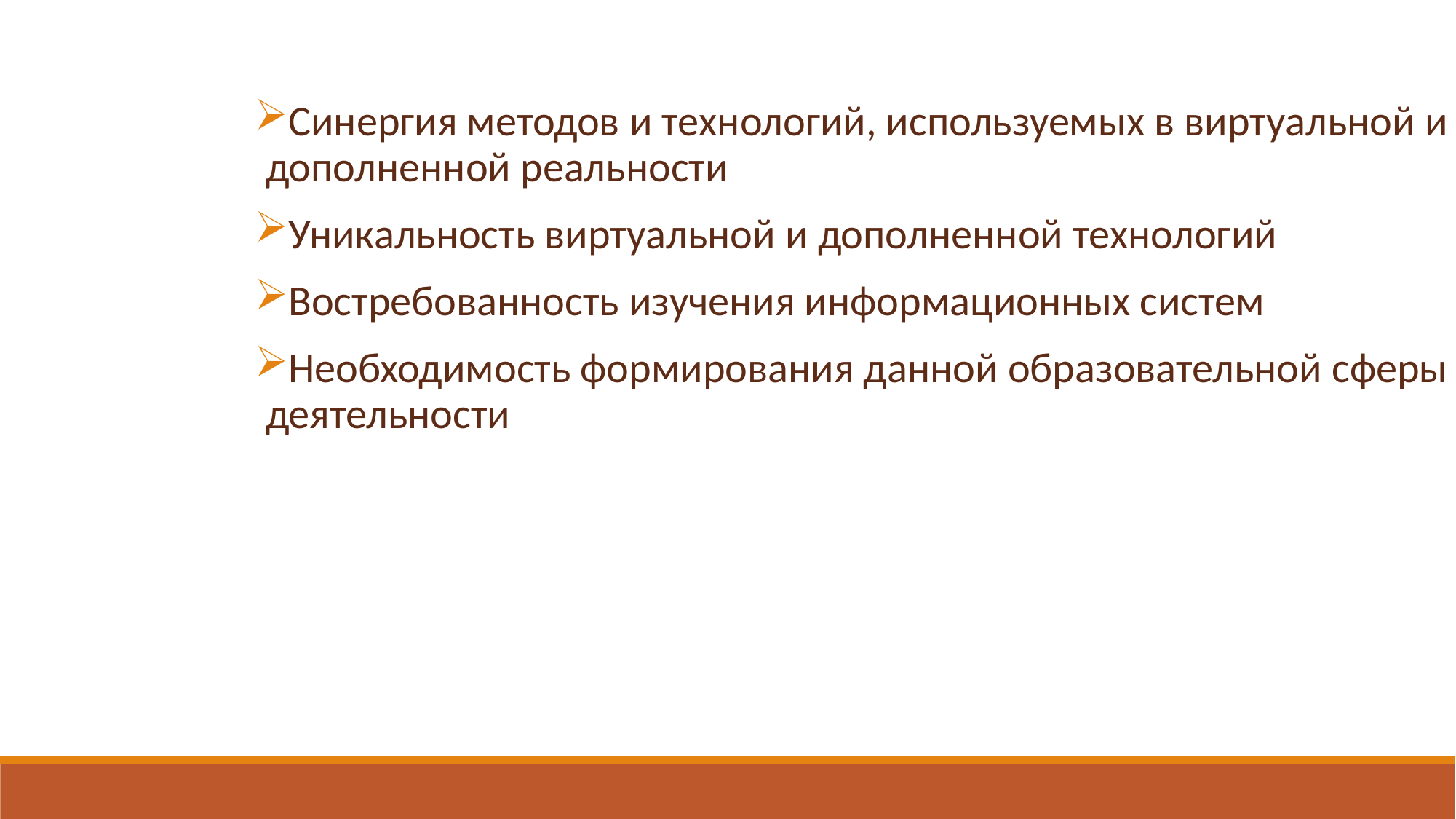

Синергия методов и технологий, используемых в виртуальной и дополненной реальности
Уникальность виртуальной и дополненной технологий
Востребованность изучения информационных систем
Необходимость формирования данной образовательной сферы деятельности